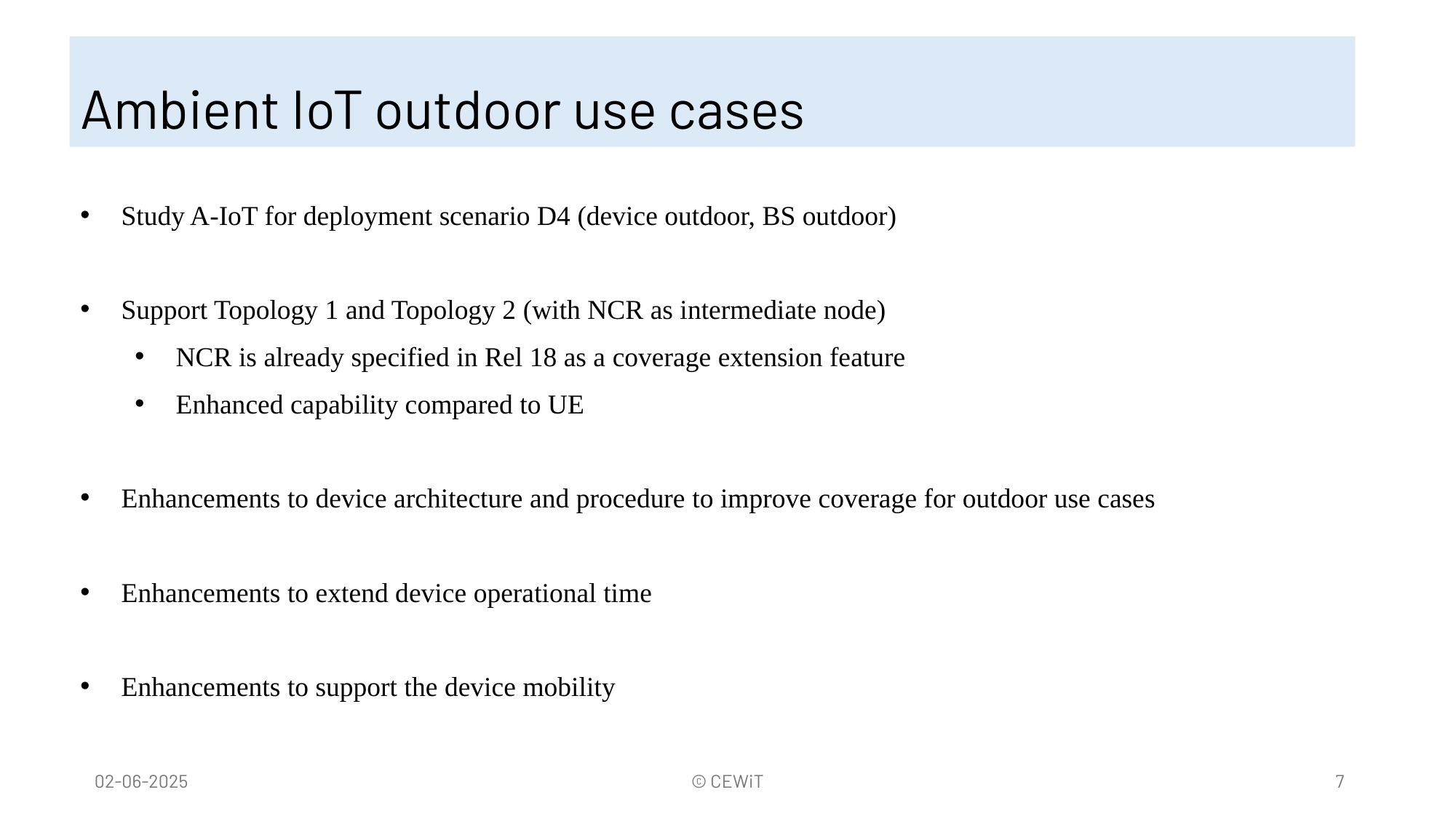

Ambient IoT outdoor use cases
Study A-IoT for deployment scenario D4 (device outdoor, BS outdoor)

Support Topology 1 and Topology 2 (with NCR as intermediate node)
NCR is already specified in Rel 18 as a coverage extension feature
Enhanced capability compared to UE

Enhancements to device architecture and procedure to improve coverage for outdoor use cases

Enhancements to extend device operational time

Enhancements to support the device mobility
02-06-2025
© CEWiT
7